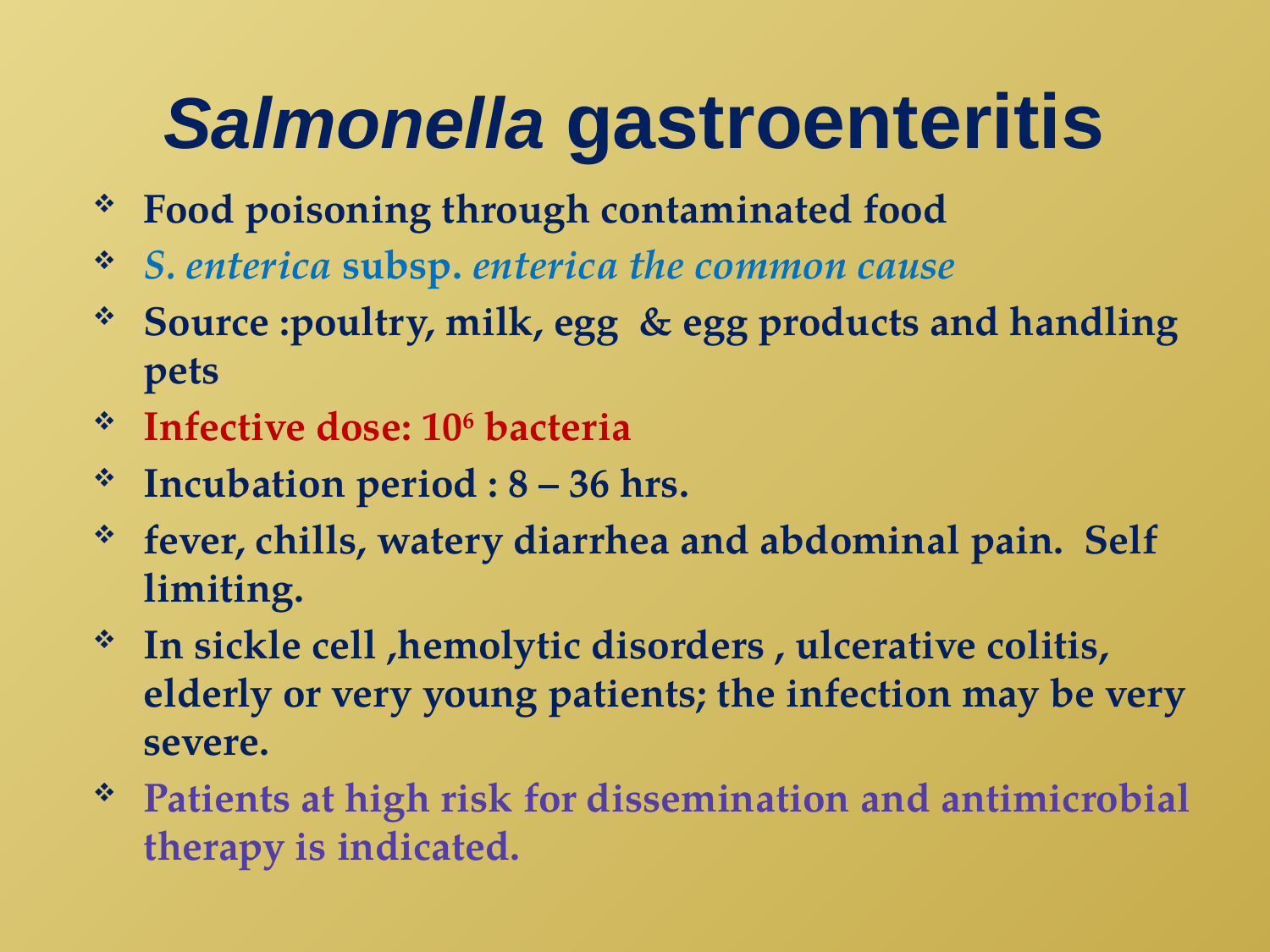

# Salmonella gastroenteritis
Food poisoning through contaminated food
S. enterica subsp. enterica the common cause
Source :poultry, milk, egg  & egg products and handling pets
Infective dose: 106 bacteria
Incubation period : 8 – 36 hrs.
fever, chills, watery diarrhea and abdominal pain.  Self limiting.
In sickle cell ,hemolytic disorders , ulcerative colitis, elderly or very young patients; the infection may be very severe.
Patients at high risk for dissemination and antimicrobial therapy is indicated.